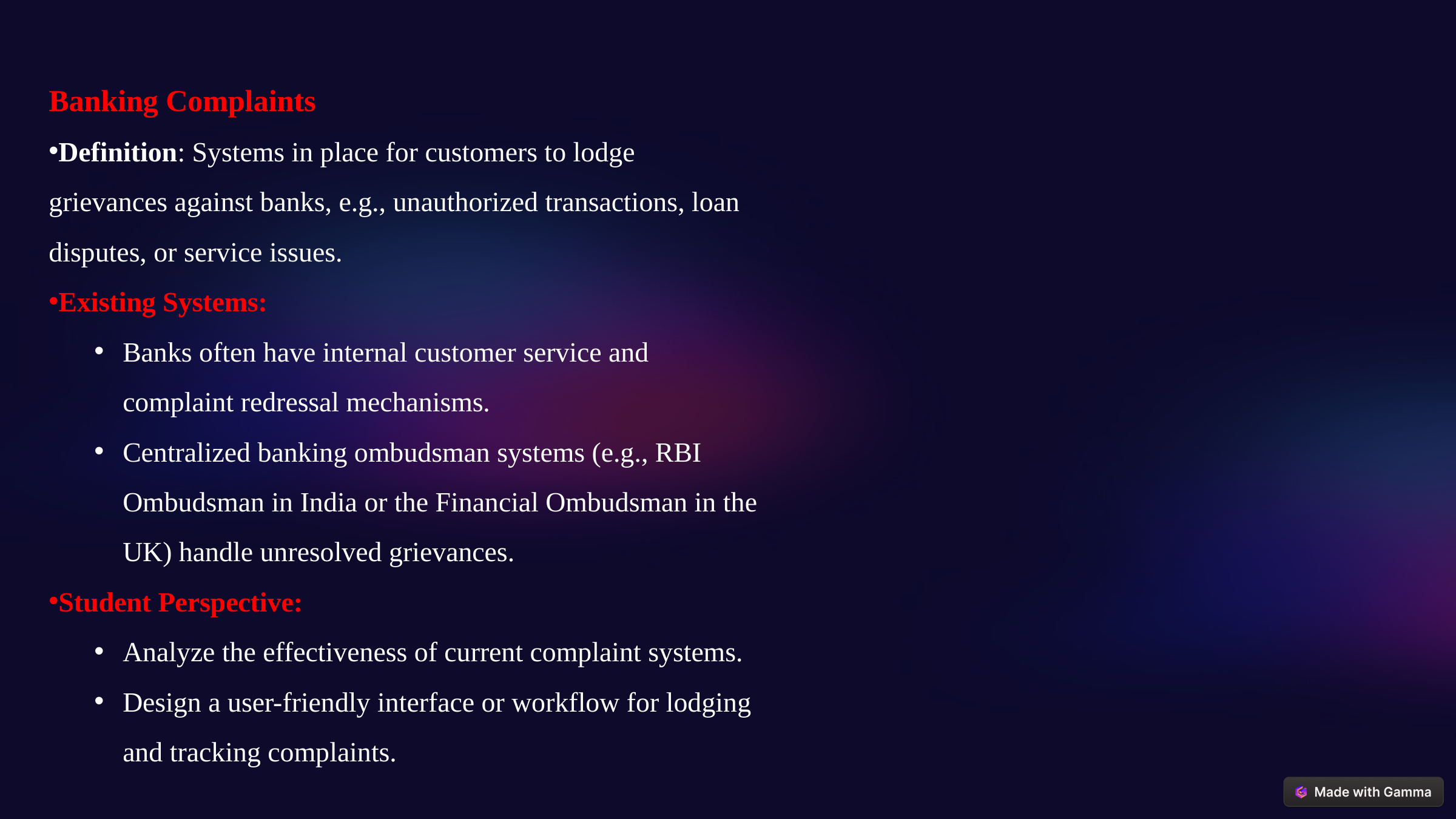

Banking Complaints
Definition: Systems in place for customers to lodge grievances against banks, e.g., unauthorized transactions, loan disputes, or service issues.
Existing Systems:
Banks often have internal customer service and complaint redressal mechanisms.
Centralized banking ombudsman systems (e.g., RBI Ombudsman in India or the Financial Ombudsman in the UK) handle unresolved grievances.
Student Perspective:
Analyze the effectiveness of current complaint systems.
Design a user-friendly interface or workflow for lodging and tracking complaints.